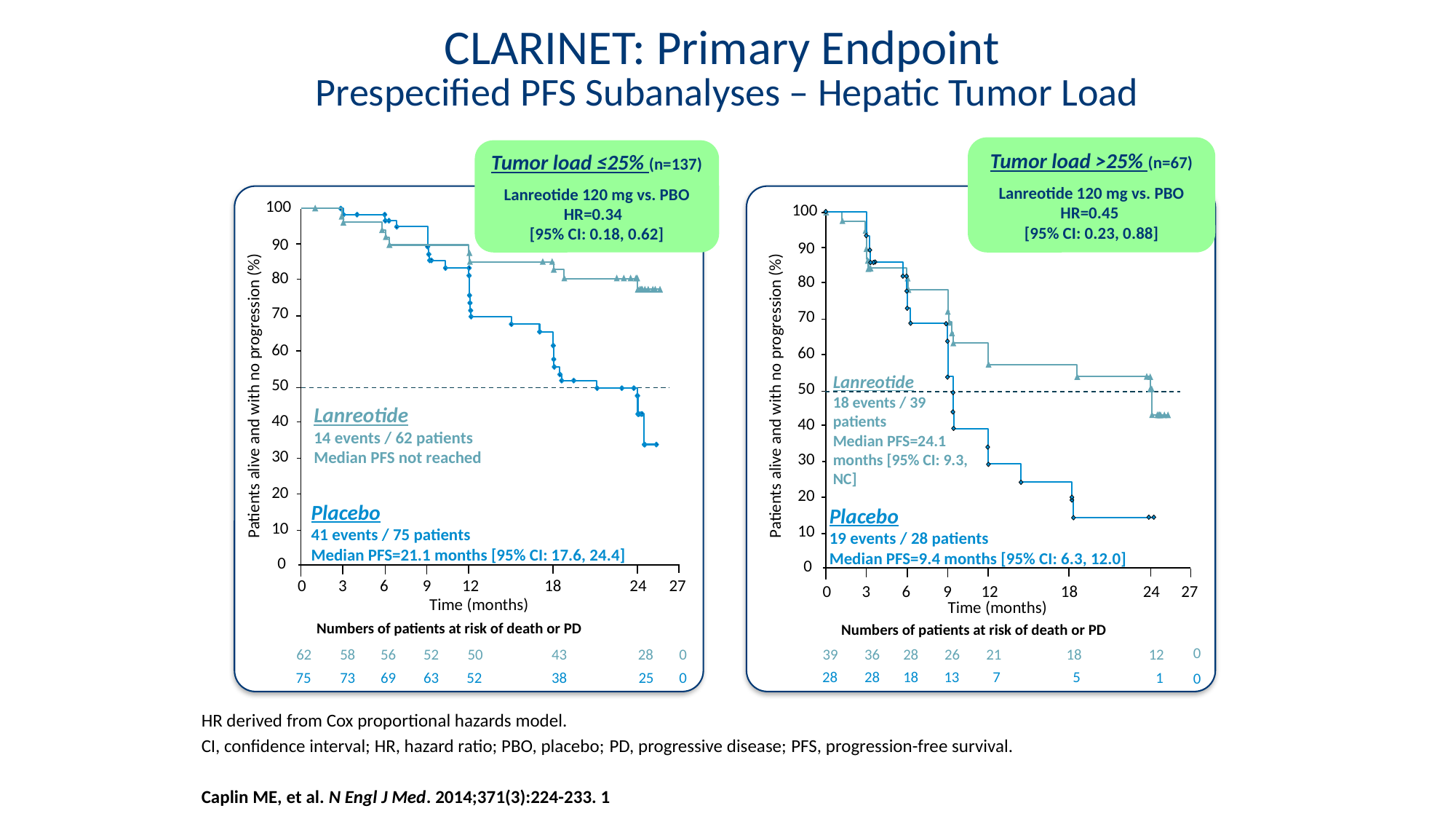

# CLARINET: Primary Endpoint Prespecified PFS Subanalyses – Hepatic Tumor Load
Tumor load >25% (n=67)
Lanreotide 120 mg vs. PBO
HR=0.45
[95% CI: 0.23, 0.88]
Tumor load ≤25% (n=137)
Lanreotide 120 mg vs. PBO
HR=0.34
[95% CI: 0.18, 0.62]

100
100

90
90
80
80
70
70
60
60
Lanreotide
18 events / 39 patients
Median PFS=24.1 months [95% CI: 9.3, NC]
50
50
Patients alive and with no progression (%)
Patients alive and with no progression (%)
Lanreotide
14 events / 62 patients
Median PFS not reached
40
40
30
30
20
20
Placebo
41 events / 75 patients
Median PFS=21.1 months [95% CI: 17.6, 24.4]
Placebo
19 events / 28 patients
Median PFS=9.4 months [95% CI: 6.3, 12.0]
10
10
0
0
0
3
9
27
6
12
18
24
0
6
9
27
3
12
18
24
Time (months)
Time (months)
Numbers of patients at risk of death or PD
62
58
56
52
50
43
28
0
75
73
69
63
52
38
 25
0
Numbers of patients at risk of death or PD
0
39
36
28
26
21
18
12
28
28
18
13
  7
  5
  1
0
HR derived from Cox proportional hazards model.
CI, confidence interval; HR, hazard ratio; PBO, placebo; PD, progressive disease; PFS, progression-free survival.

Caplin ME, et al. N Engl J Med. 2014;371(3):224-233. 1